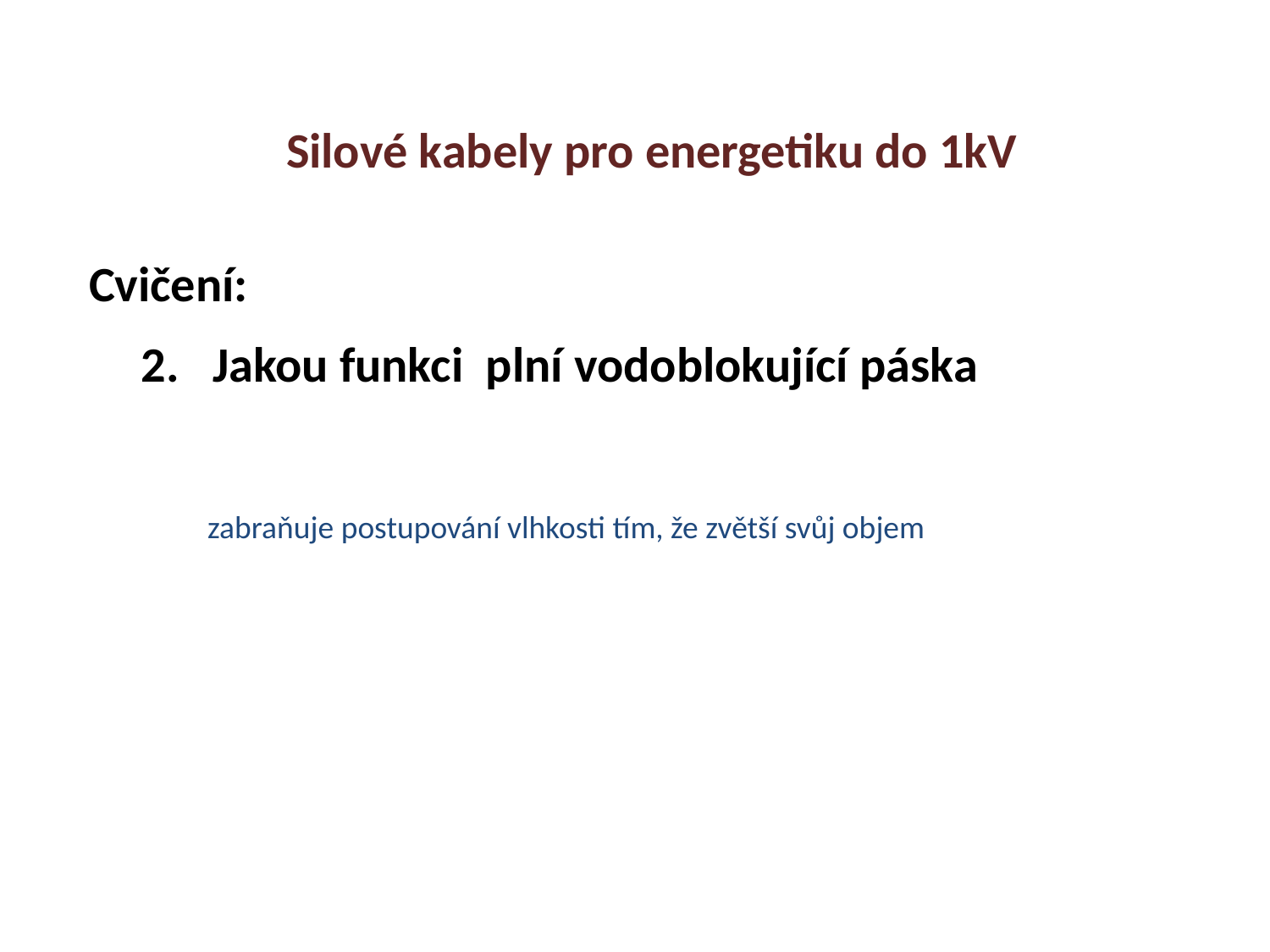

# Silové kabely pro energetiku do 1kV
 Cvičení:
Jakou funkci  plní vodoblokující páska

zabraňuje postupování vlhkosti tím, že zvětší svůj objem